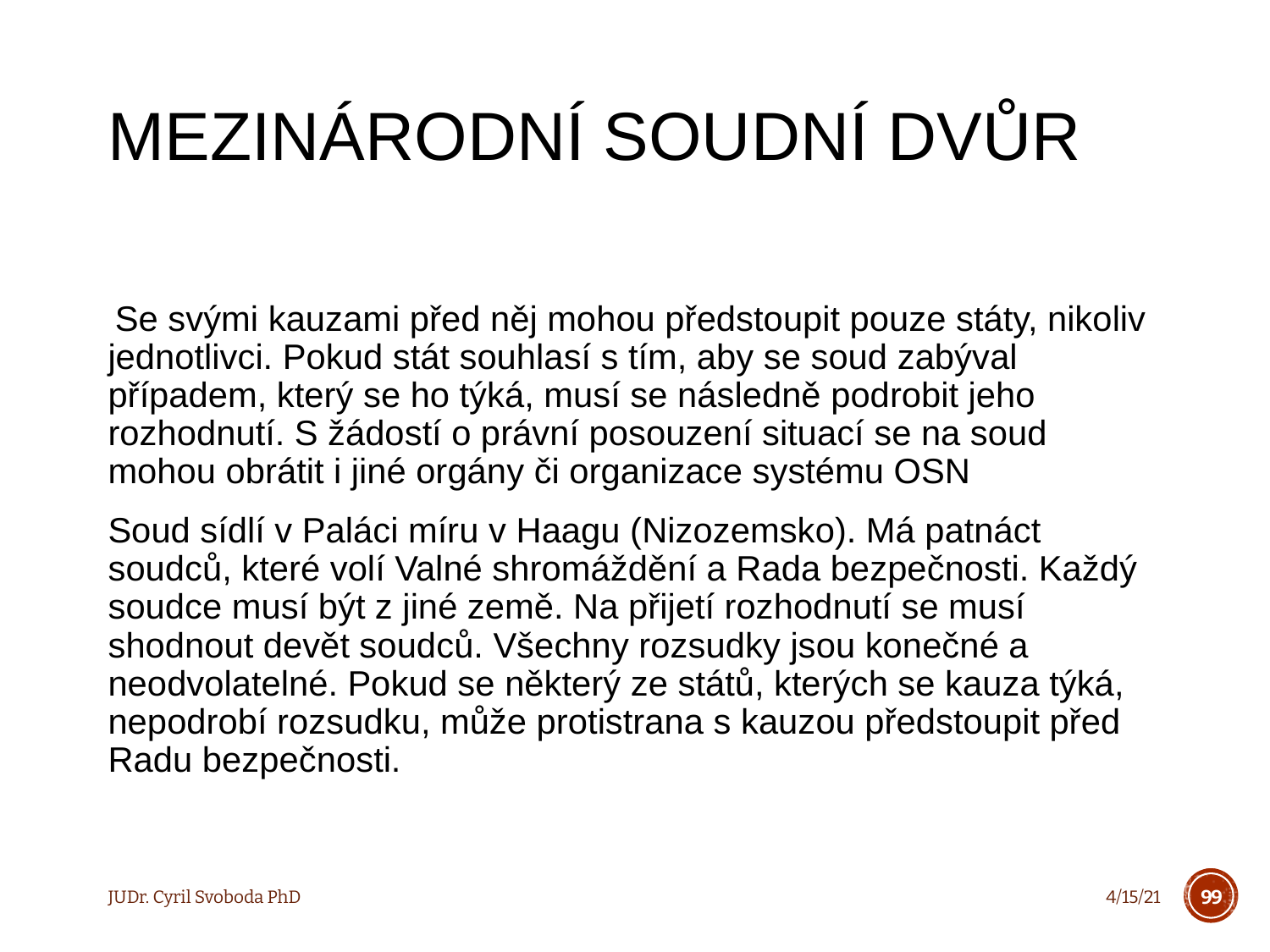

# Mezinárodní soudní dvůr
 Se svými kauzami před něj mohou předstoupit pouze státy, nikoliv jednotlivci. Pokud stát souhlasí s tím, aby se soud zabýval případem, který se ho týká, musí se následně podrobit jeho rozhodnutí. S žádostí o právní posouzení situací se na soud mohou obrátit i jiné orgány či organizace systému OSN
Soud sídlí v Paláci míru v Haagu (Nizozemsko). Má patnáct soudců, které volí Valné shromáždění a Rada bezpečnosti. Každý soudce musí být z jiné země. Na přijetí rozhodnutí se musí shodnout devět soudců. Všechny rozsudky jsou konečné a neodvolatelné. Pokud se některý ze států, kterých se kauza týká, nepodrobí rozsudku, může protistrana s kauzou předstoupit před Radu bezpečnosti.
JUDr. Cyril Svoboda PhD
4/15/21
99